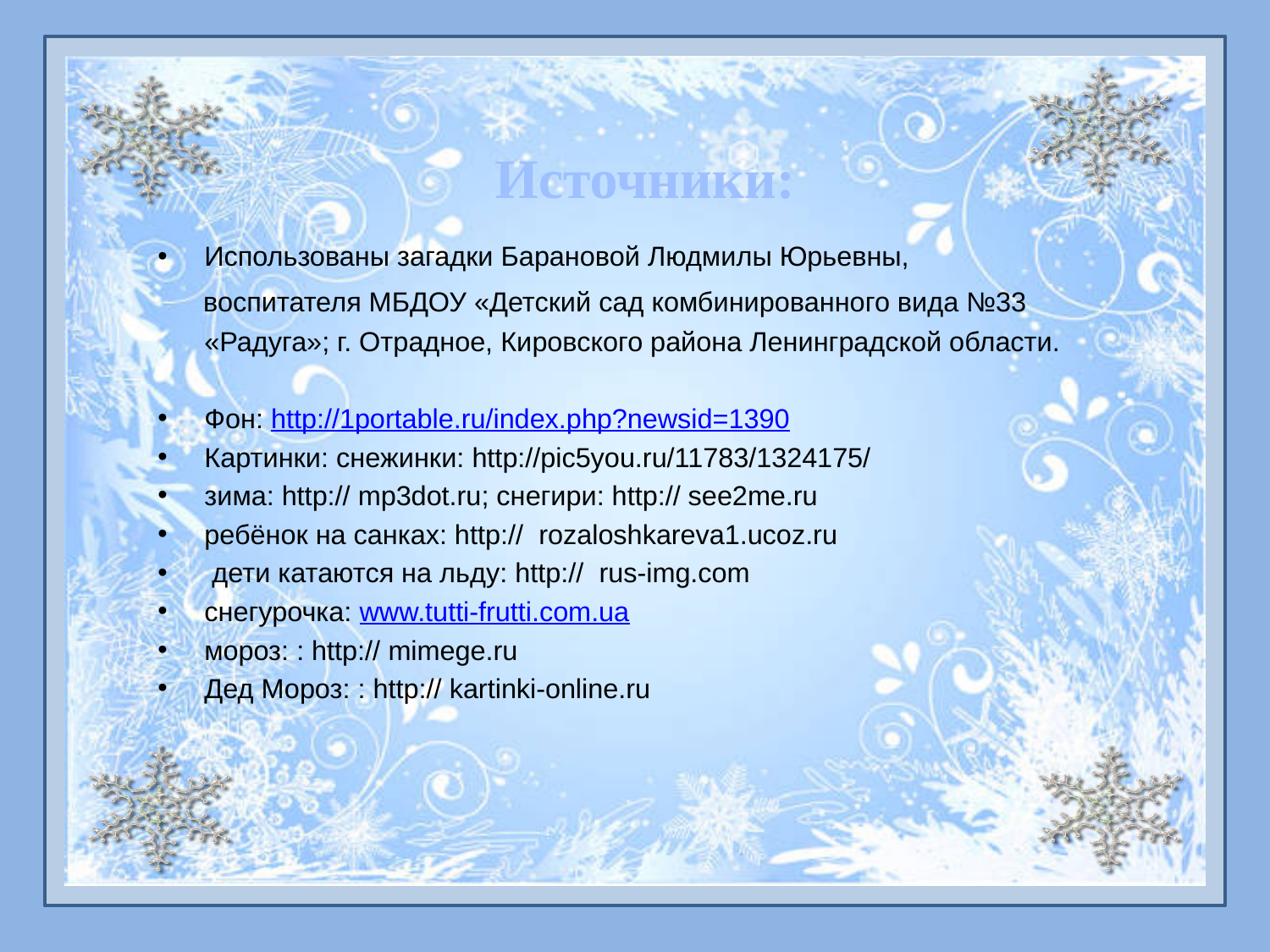

# Источники:
Использованы загадки Барановой Людмилы Юрьевны,
      воспитателя МБДОУ «Детский сад комбинированного вида №33 «Радуга»; г. Отрадное, Кировского района Ленинградской области.

Фон: http://1portable.ru/index.php?newsid=1390
Картинки: снежинки: http://pic5you.ru/11783/1324175/
зима: http:// mp3dot.ru; снегири: http:// see2me.ru
ребёнок на санках: http://  rozaloshkareva1.ucoz.ru
 дети катаются на льду: http://  rus-img.com
снегурочка: www.tutti-frutti.com.ua
мороз: : http:// mimege.ru
Дед Мороз: : http:// kartinki-online.ru